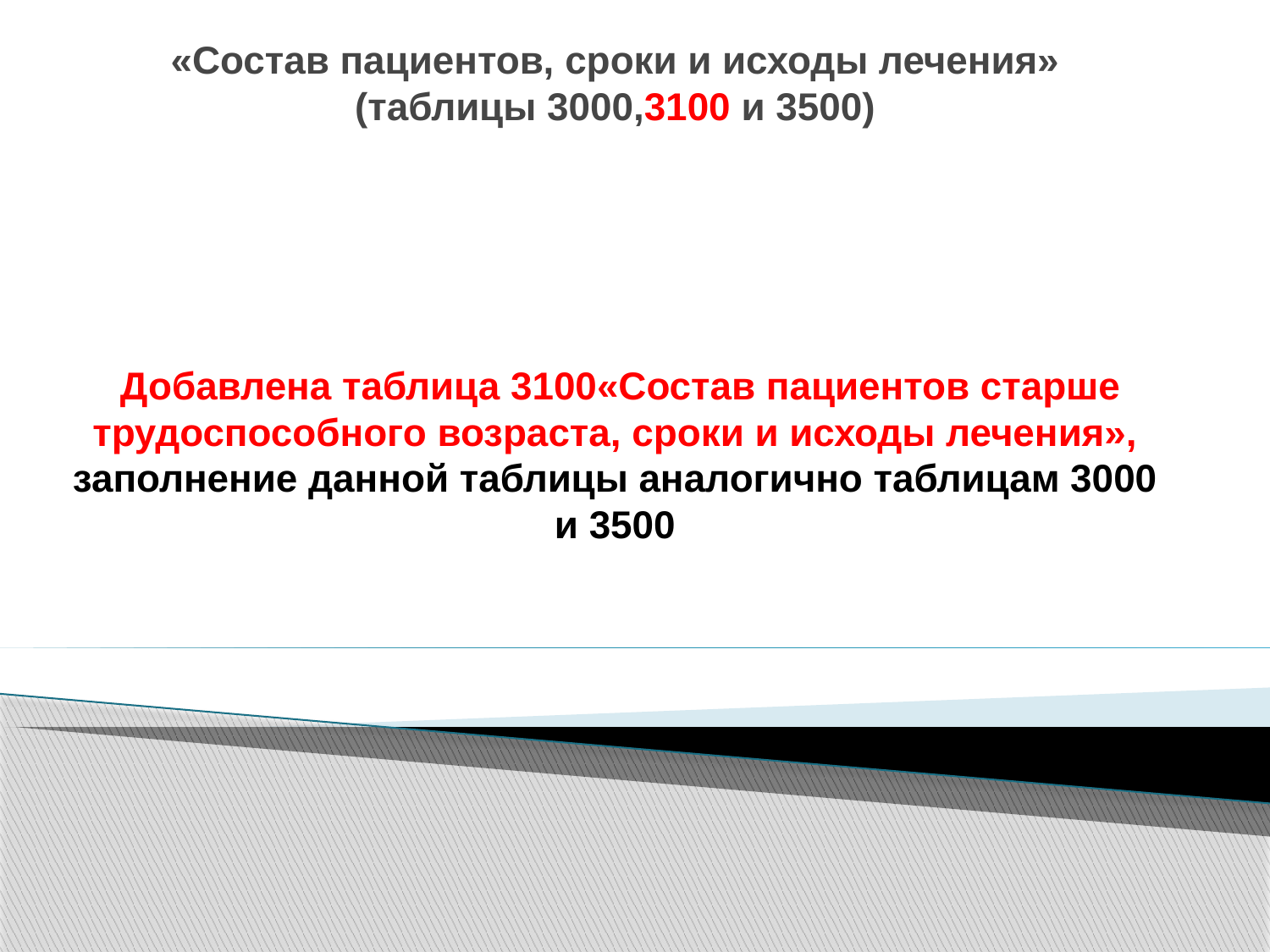

# «Состав пациентов, сроки и исходы лечения» (таблицы 3000,3100 и 3500) Добавлена таблица 3100«Состав пациентов старше трудоспособного возраста, сроки и исходы лечения», заполнение данной таблицы аналогично таблицам 3000 и 3500